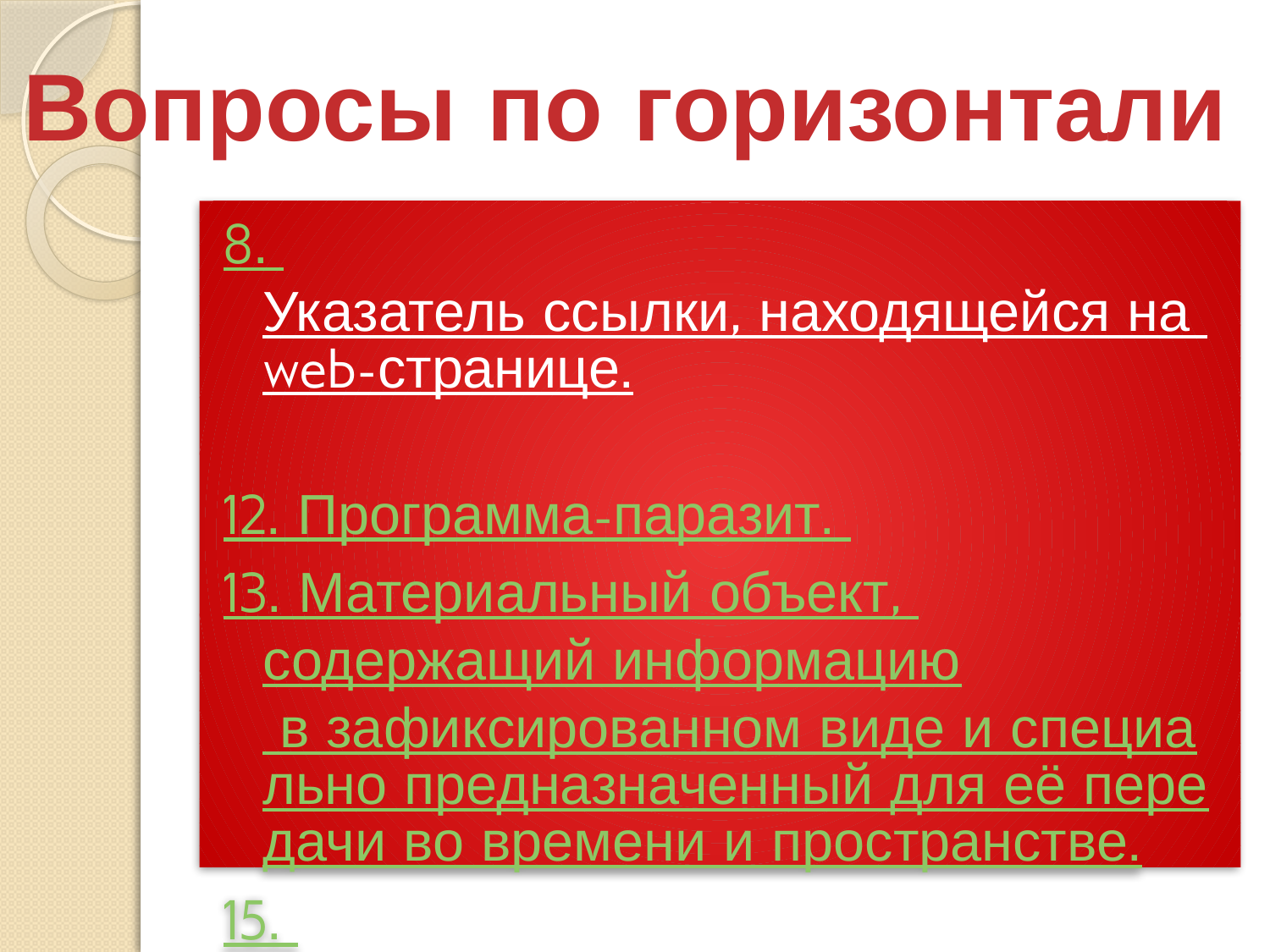

Вопросы по горизонтали
8. Указатель ссылки, находящейся на web-странице.
12. Программа-паразит.
13. Материальный объект, содержащий информацию в зафиксированном виде и специально предназначенный для её передачи во времени и пространстве.
15. Как называется кнопка, которая позволяет вызвать главное меню.